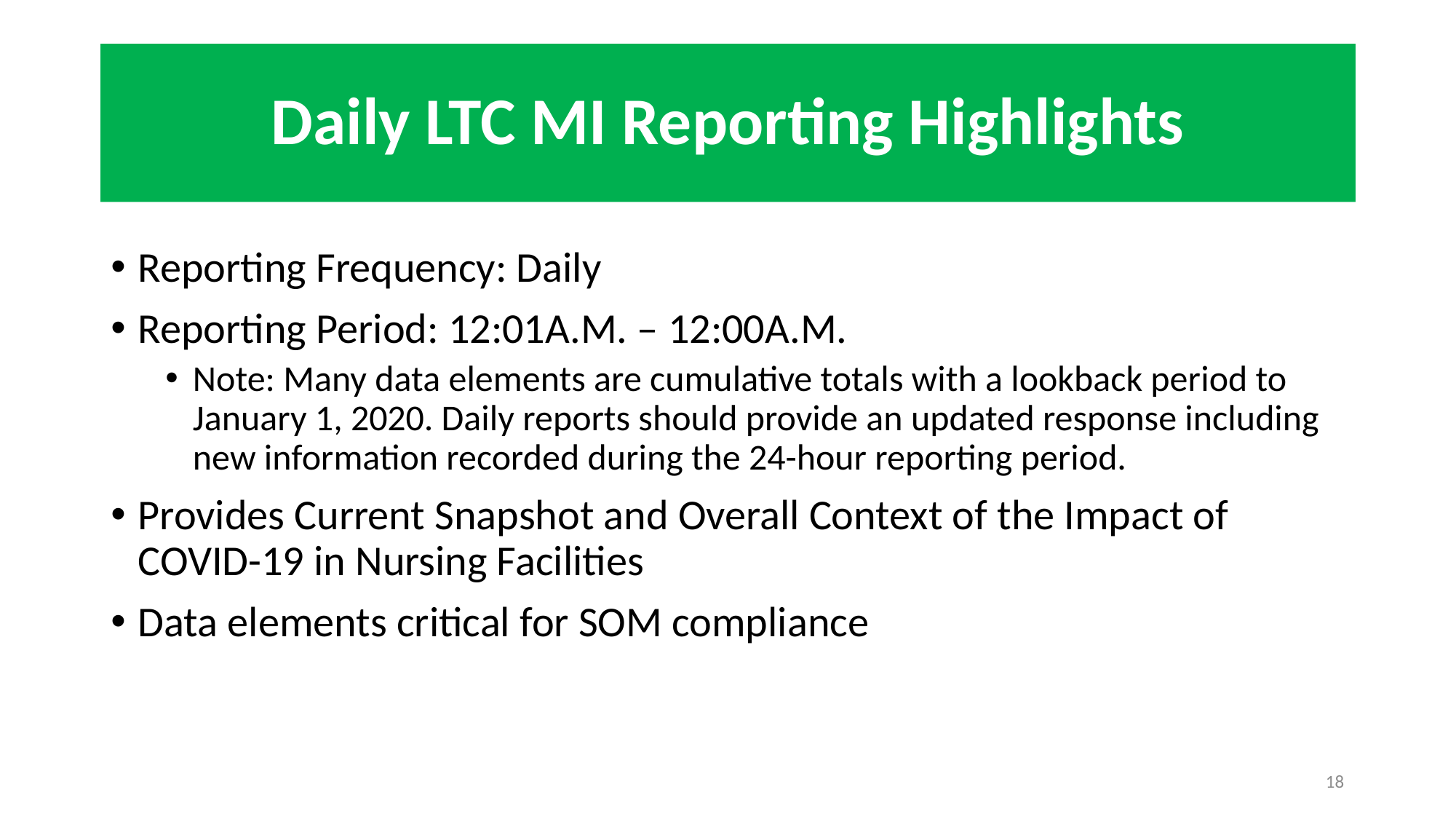

# Daily LTC MI Reporting Highlights
Reporting Frequency: Daily
Reporting Period: 12:01A.M. – 12:00A.M.
Note: Many data elements are cumulative totals with a lookback period to January 1, 2020. Daily reports should provide an updated response including new information recorded during the 24-hour reporting period.
Provides Current Snapshot and Overall Context of the Impact of COVID-19 in Nursing Facilities
Data elements critical for SOM compliance

18